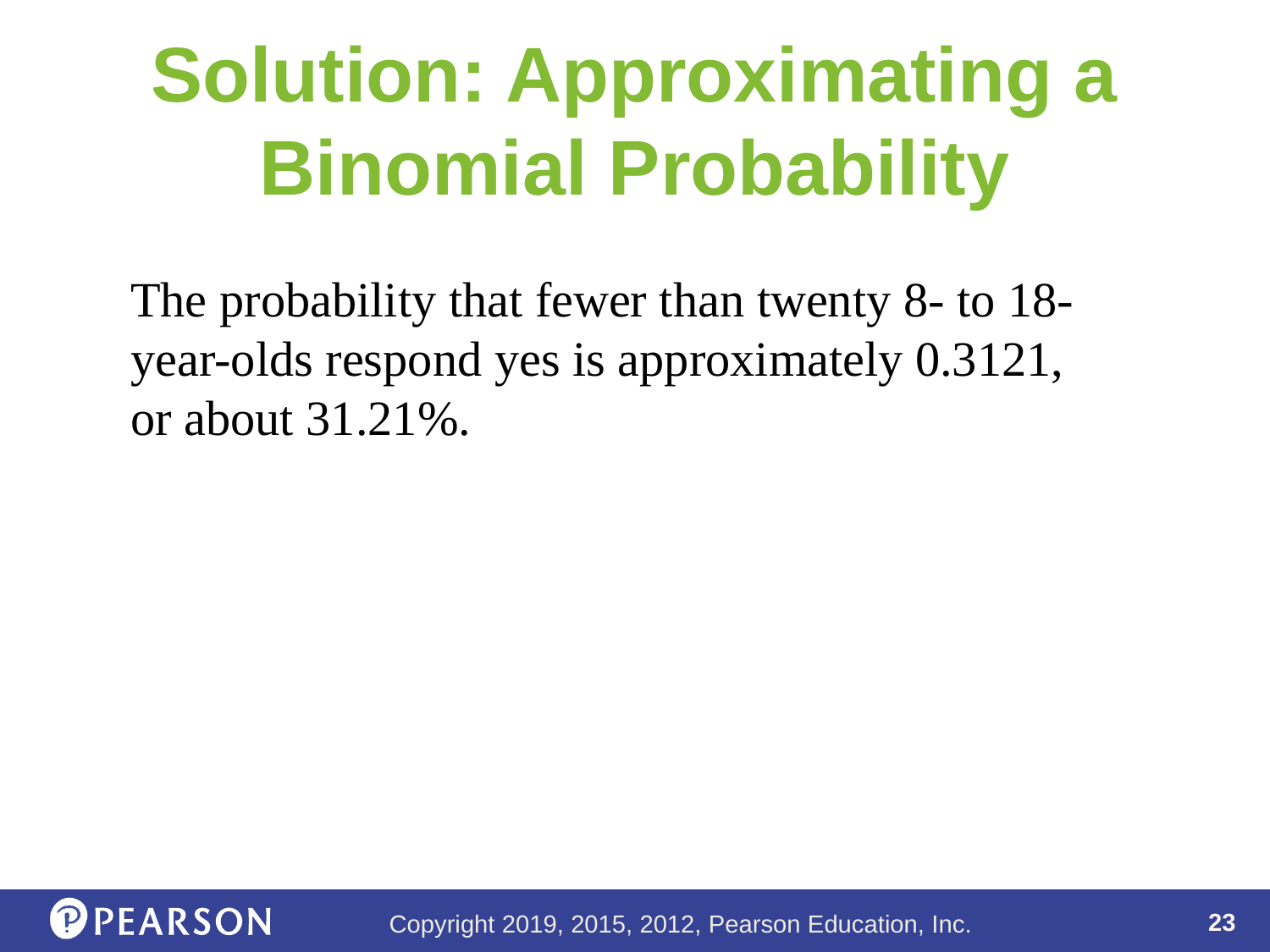

# Solution: Approximating a Binomial Probability
The probability that fewer than twenty 8- to 18-year-olds respond yes is approximately 0.3121, or about 31.21%.